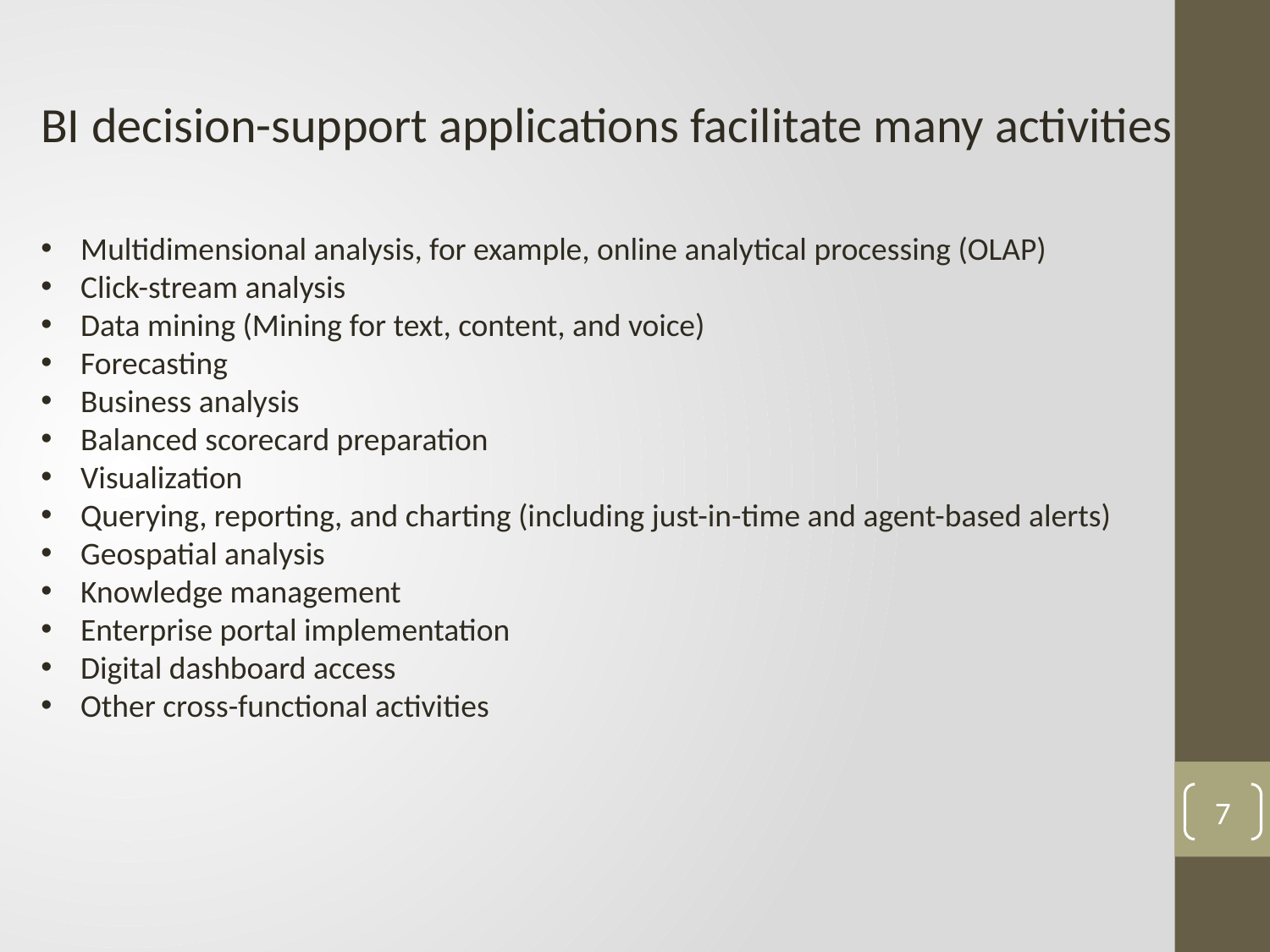

BI decision-support applications facilitate many activities

Multidimensional analysis, for example, online analytical processing (OLAP)
Click-stream analysis
Data mining (Mining for text, content, and voice)
Forecasting
Business analysis
Balanced scorecard preparation
Visualization
Querying, reporting, and charting (including just-in-time and agent-based alerts)
Geospatial analysis
Knowledge management
Enterprise portal implementation
Digital dashboard access
Other cross-functional activities

7